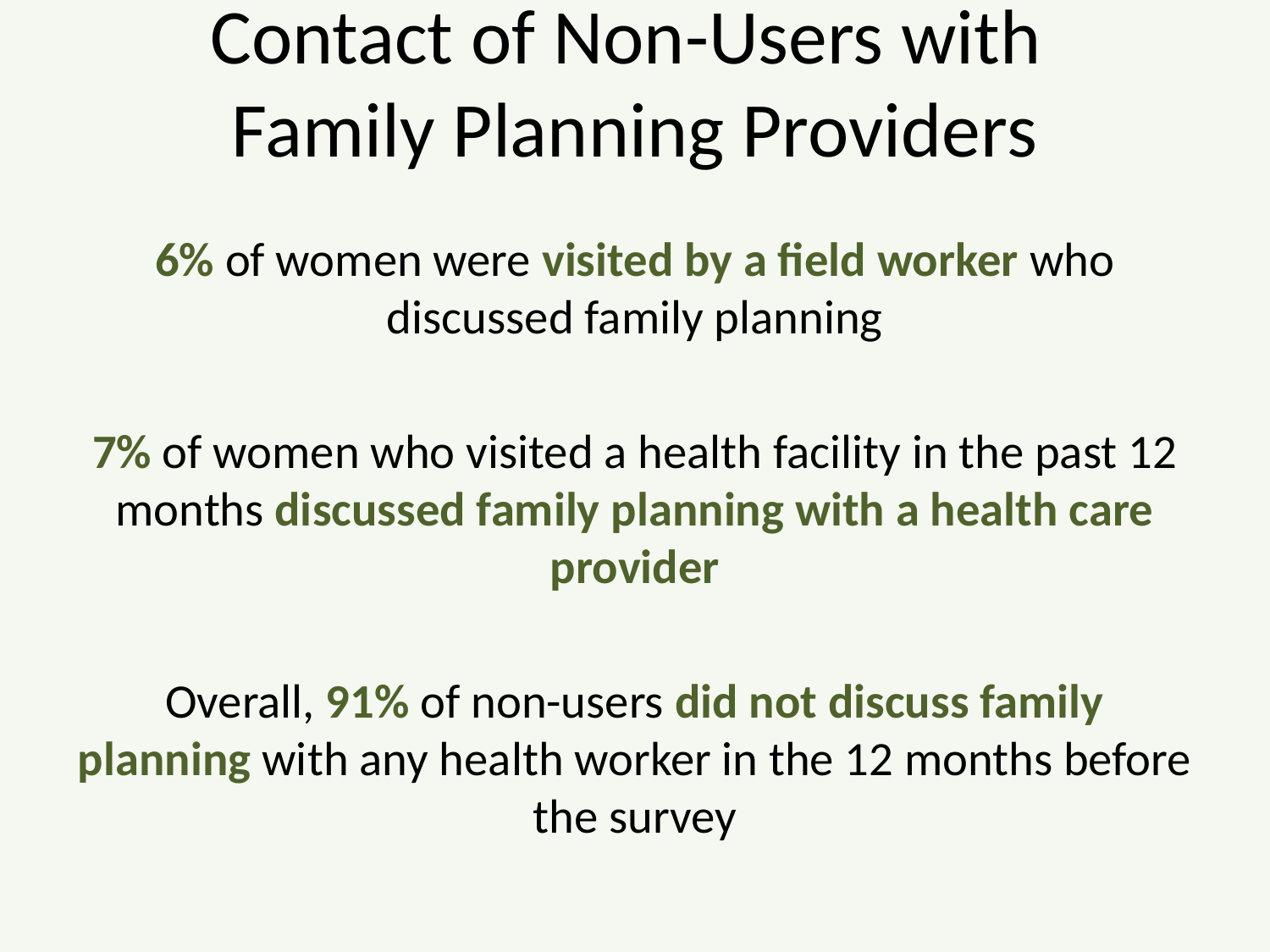

# Contact of Non-Users with Family Planning Providers
6% of women were visited by a field worker who discussed family planning

7% of women who visited a health facility in the past 12 months discussed family planning with a health care provider

Overall, 91% of non-users did not discuss family planning with any health worker in the 12 months before the survey